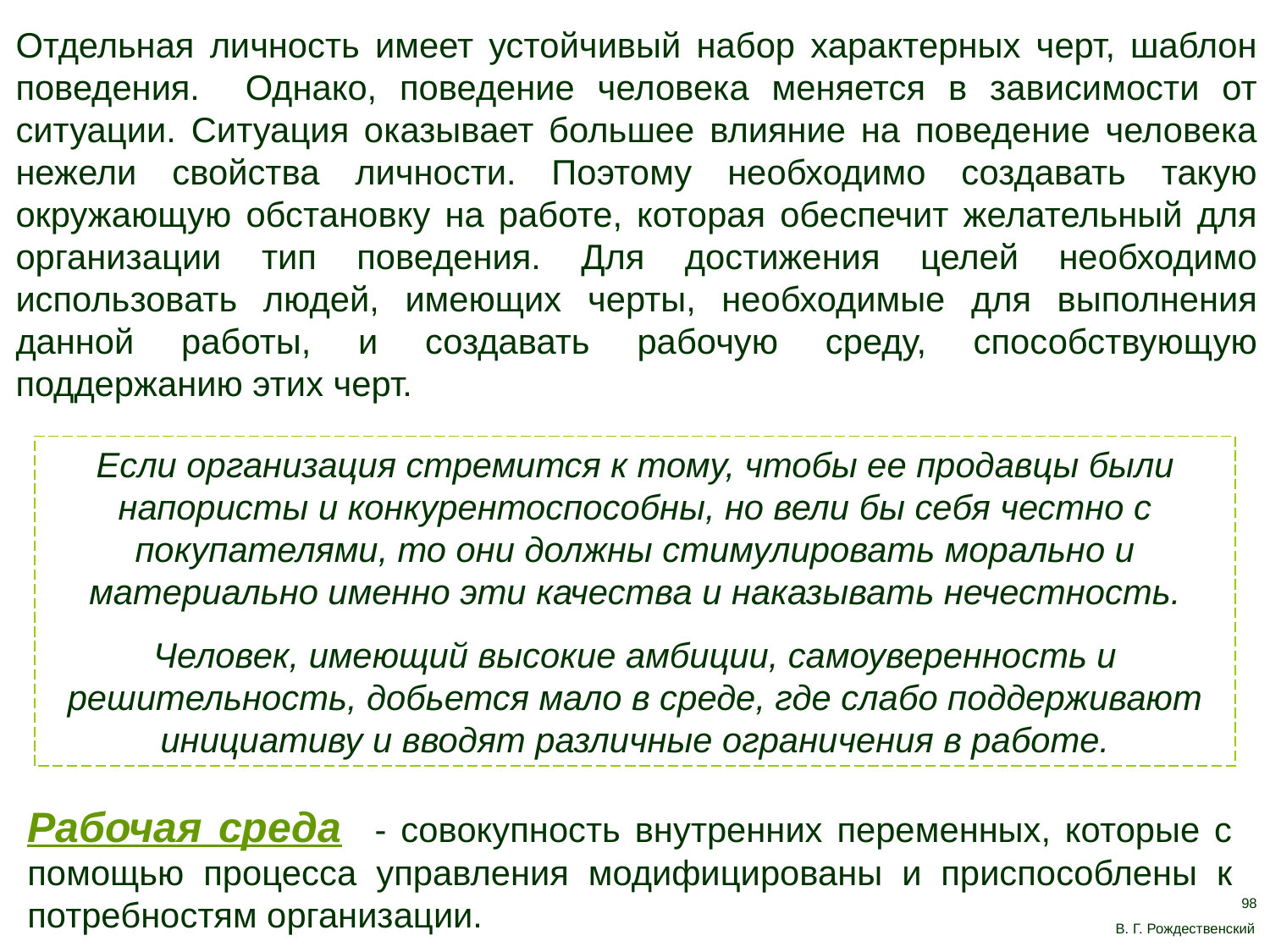

Отдельная личность имеет устойчивый набор характерных черт, шаблон поведения.  Однако, поведение человека меняется в зависимости от ситуации. Ситуация оказывает большее влияние на поведение человека нежели свойства личности. Поэтому необходимо создавать такую окружающую обстановку на работе, которая обеспечит желательный для организации тип поведения. Для достижения целей необходимо использовать людей, имеющих черты, необходимые для выполнения данной работы, и создавать рабочую среду, способствующую поддержанию этих черт.
Если организация стремится к тому, чтобы ее продавцы были напористы и конкурентоспособны, но вели бы себя честно с покупателями, то они должны стимулировать морально и материально именно эти качества и наказывать нечестность.

Человек, имеющий высокие амбиции, самоуверенность и решительность, добьется мало в среде, где слабо поддерживают инициативу и вводят различные ограничения в работе.
Рабочая среда  - совокупность внутренних переменных, которые с помощью процесса управления модифицированы и приспособлены к потребностям организации.
98
В. Г. Рождественский